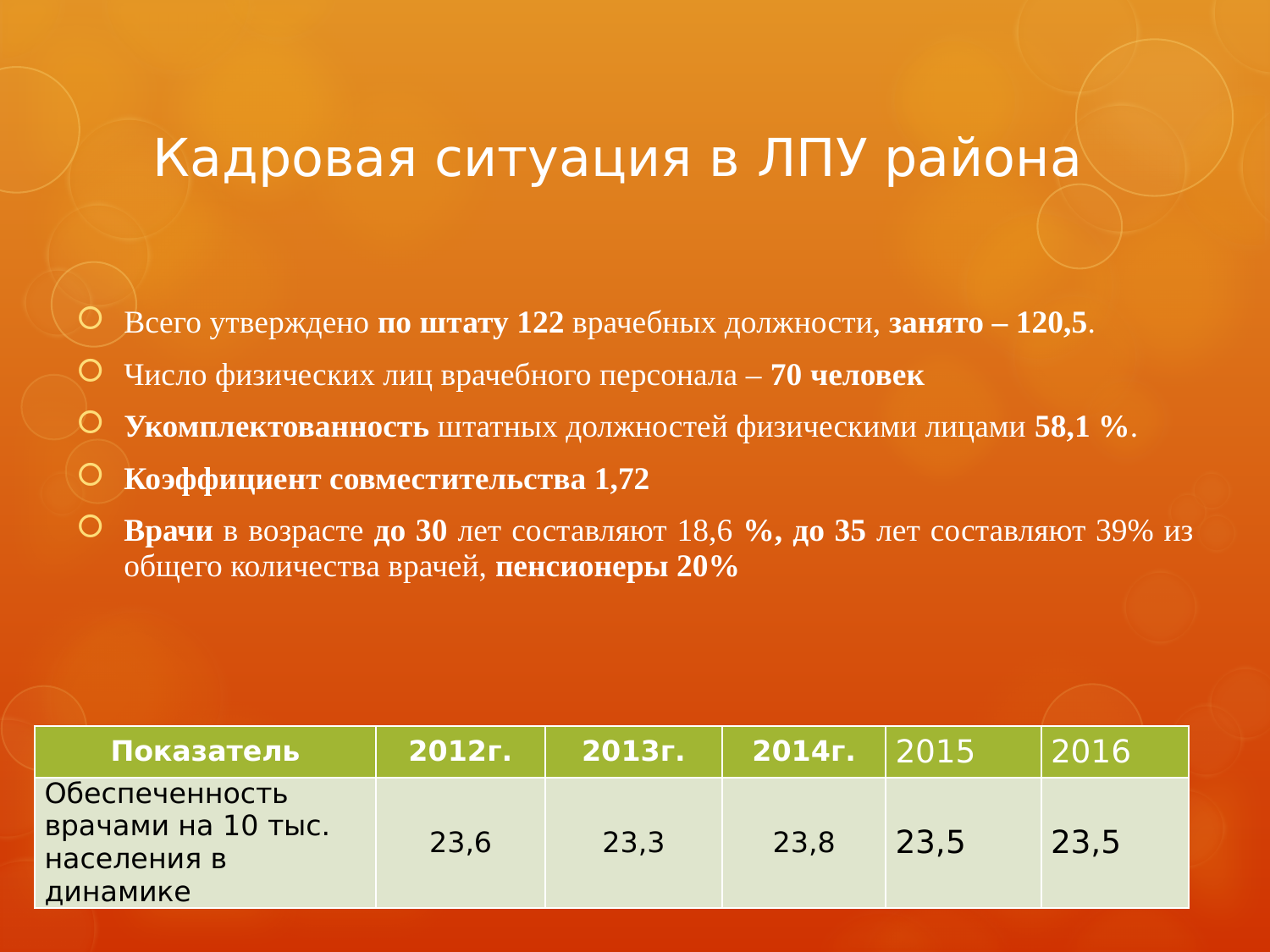

# Кадровая ситуация в ЛПУ района
Всего утверждено по штату 122 врачебных должности, занято – 120,5.
Число физических лиц врачебного персонала – 70 человек
Укомплектованность штатных должностей физическими лицами 58,1 %.
Коэффициент совместительства 1,72
Врачи в возрасте до 30 лет составляют 18,6 %, до 35 лет составляют 39% из общего количества врачей, пенсионеры 20%

| Показатель | 2012г. | 2013г. | 2014г. | 2015 | 2016 |
| --- | --- | --- | --- | --- | --- |
| Обеспеченность врачами на 10 тыс. населения в динамике | 23,6 | 23,3 | 23,8 | 23,5 | 23,5 |